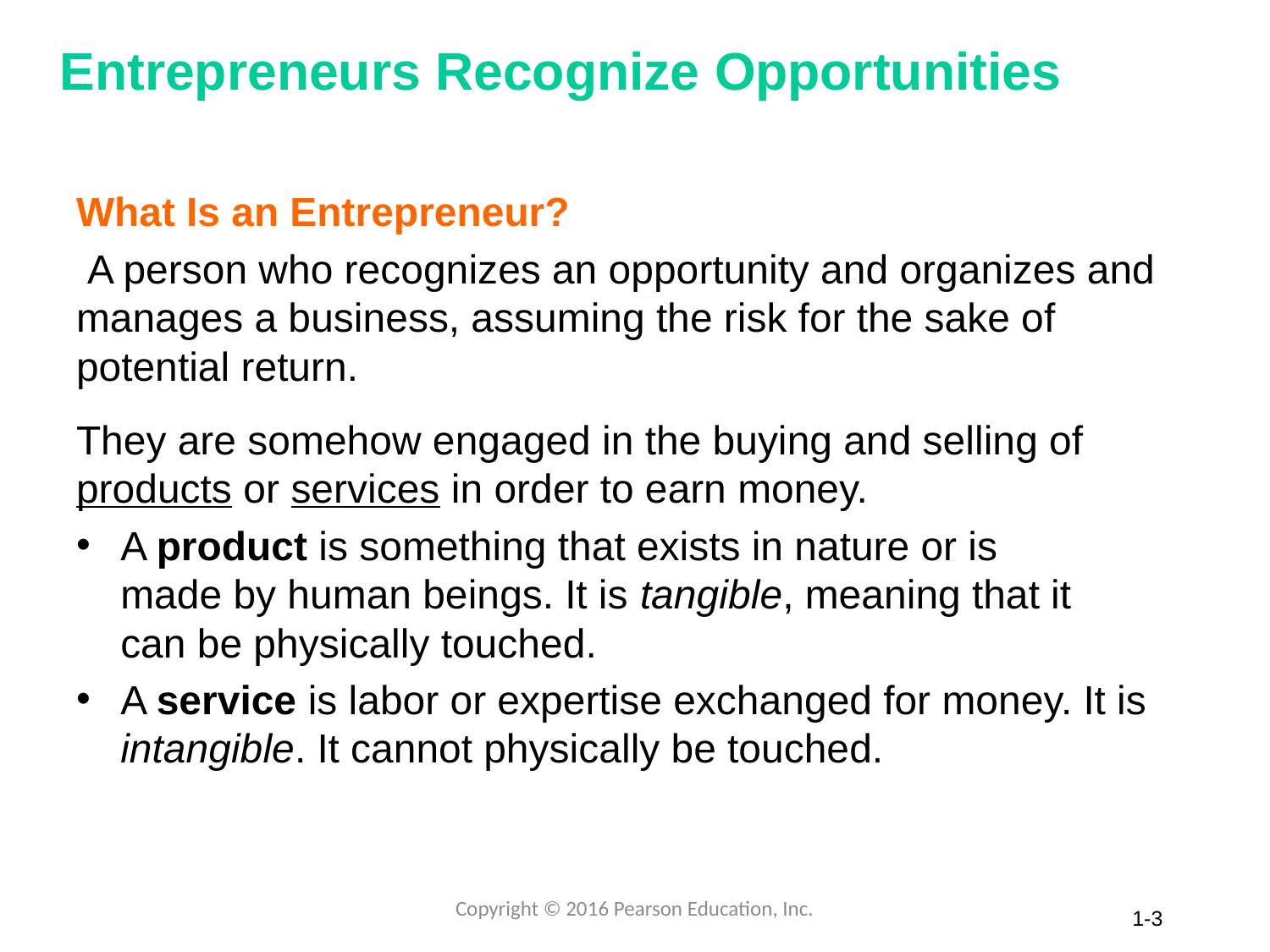

# Entrepreneurs Recognize Opportunities
What Is an Entrepreneur?
 A person who recognizes an opportunity and organizes and manages a business, assuming the risk for the sake of potential return.
They are somehow engaged in the buying and selling of products or services in order to earn money.
A product is something that exists in nature or is
made by human beings. It is tangible, meaning that it
can be physically touched.
A service is labor or expertise exchanged for money. It is intangible. It cannot physically be touched.
Copyright © 2016 Pearson Education, Inc.